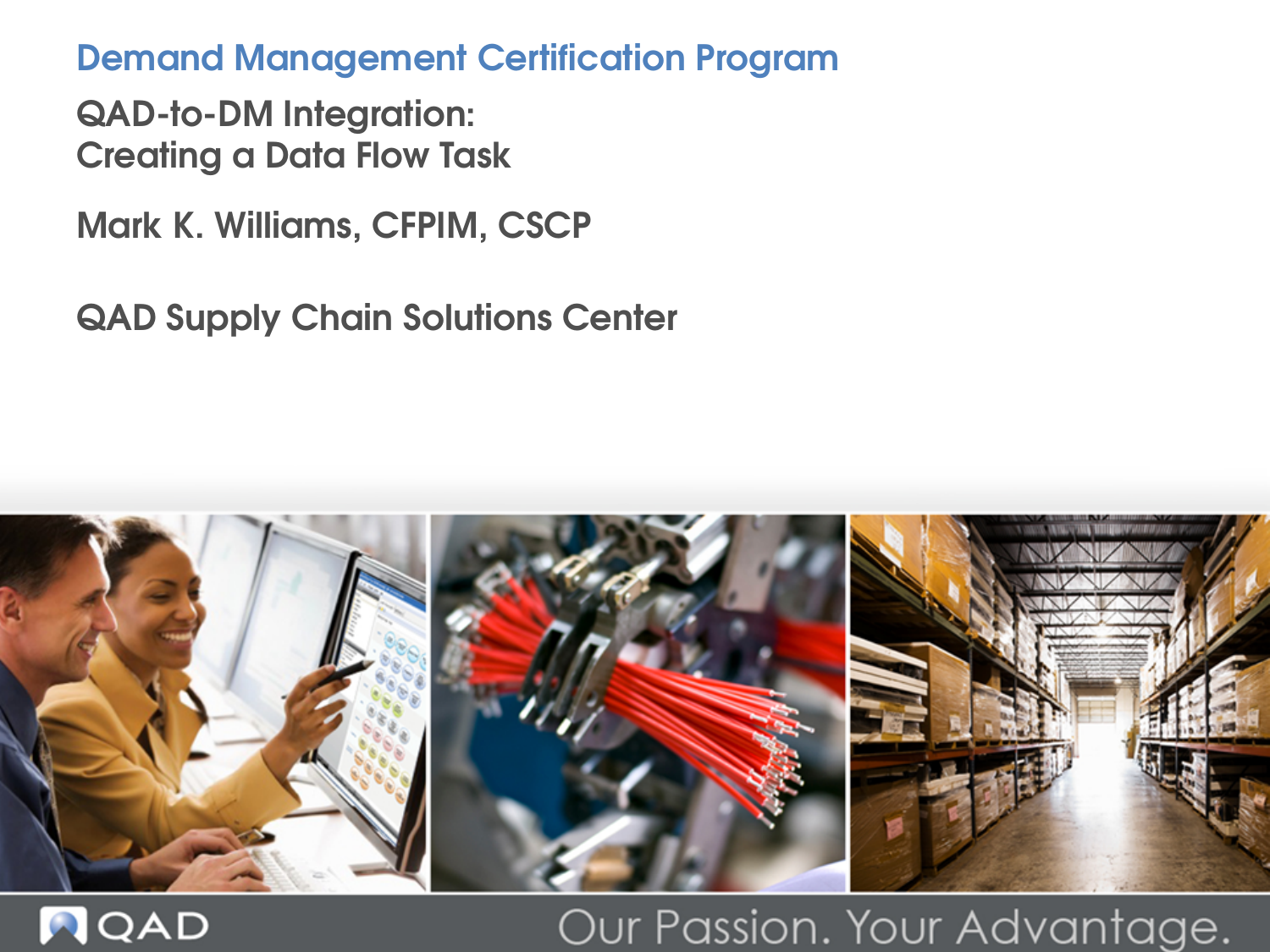

Demand Management Certification Program
# QAD-to-DM Integration: Creating a Data Flow Task
Mark K. Williams, CFPIM, CSCP
QAD Supply Chain Solutions Center